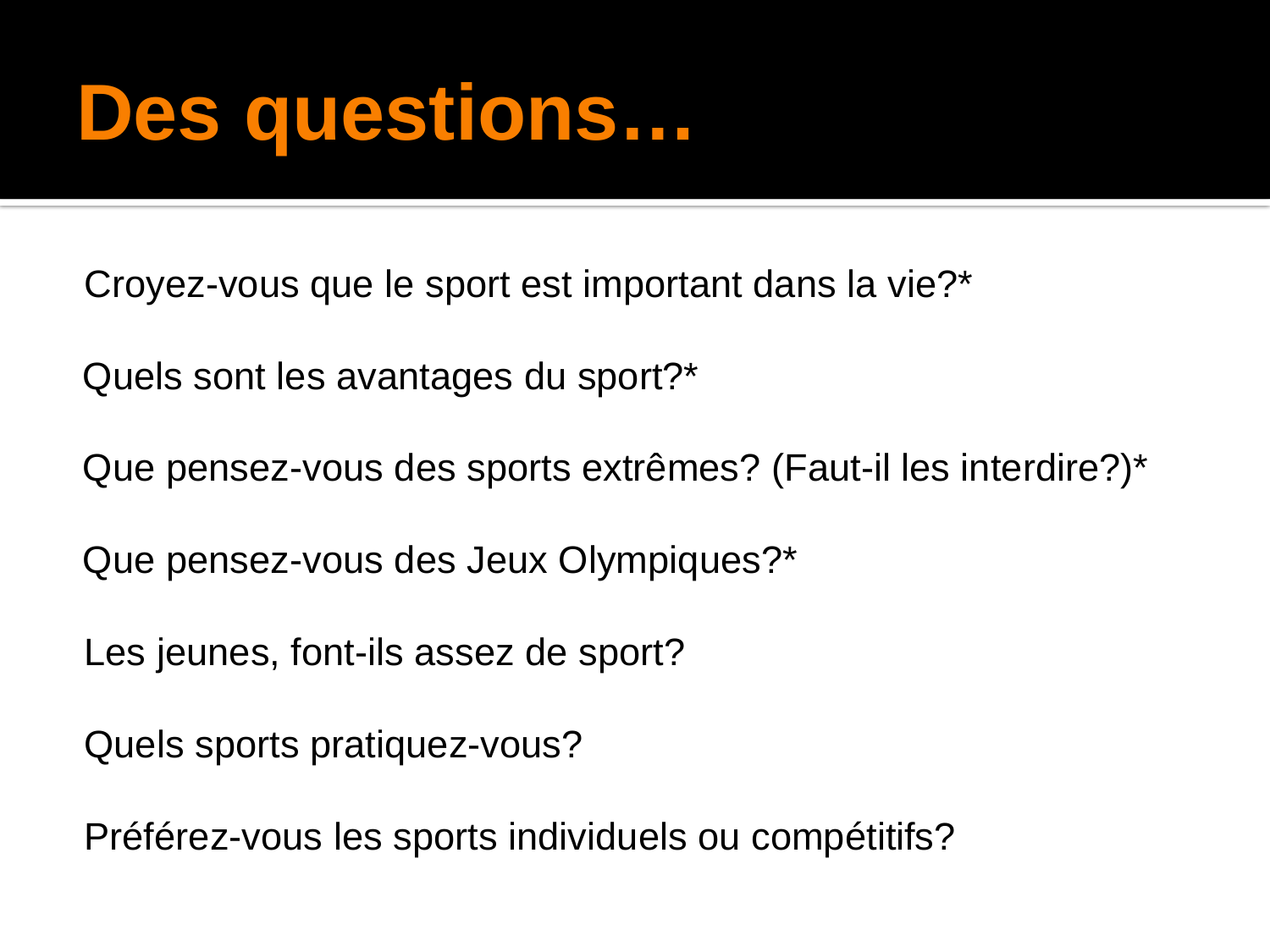

# Des questions…
Croyez-vous que le sport est important dans la vie?*
 
Quels sont les avantages du sport?*
 
Que pensez-vous des sports extrêmes? (Faut-il les interdire?)*
Que pensez-vous des Jeux Olympiques?*

Les jeunes, font-ils assez de sport?

Quels sports pratiquez-vous?

Préférez-vous les sports individuels ou compétitifs?